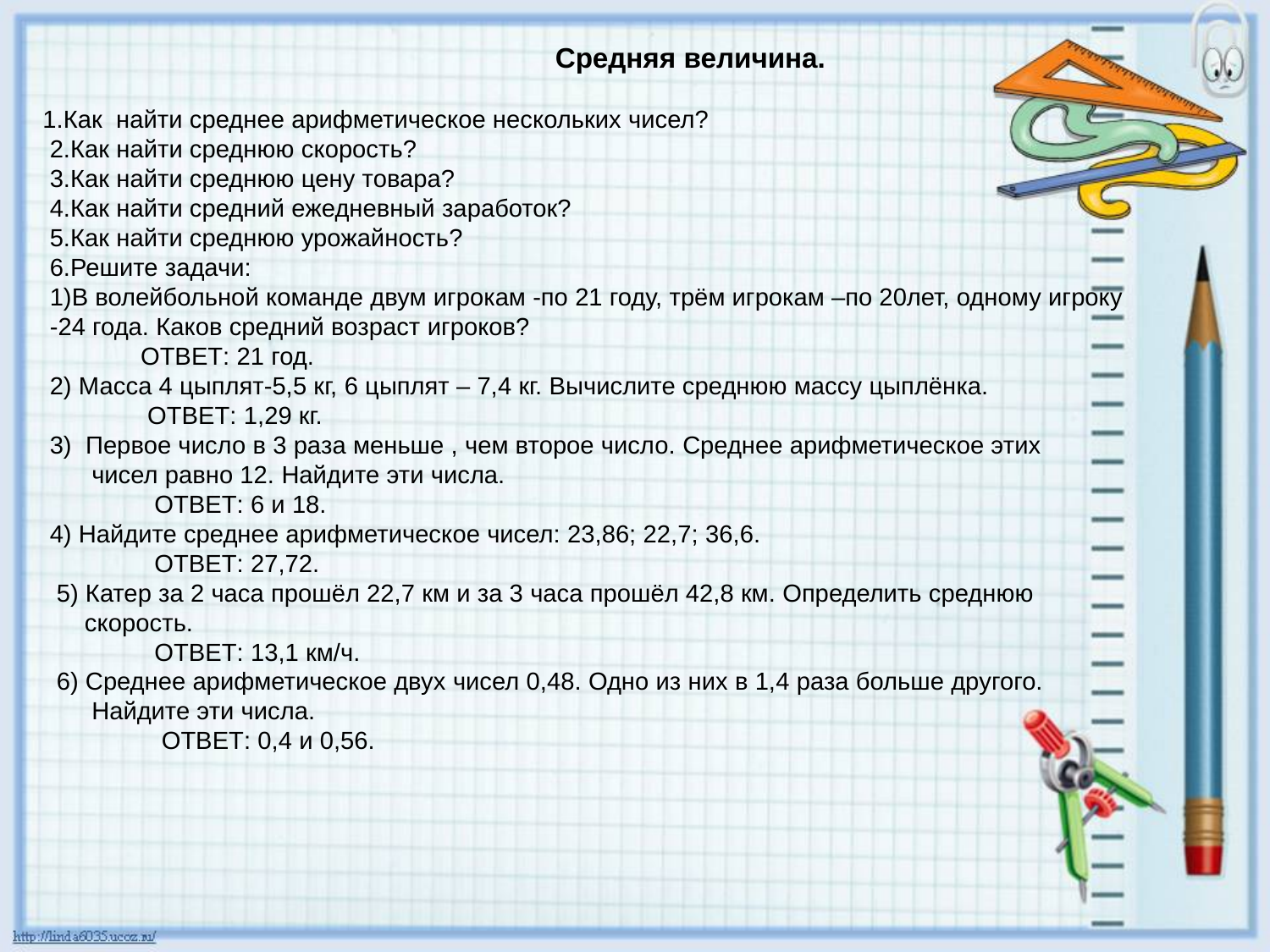

Средняя величина.

    1.Как  найти среднее арифметическое нескольких чисел?
     2.Как найти среднюю скорость?
     3.Как найти среднюю цену товара?
     4.Как найти средний ежедневный заработок?
     5.Как найти среднюю урожайность?
     6.Решите задачи:
     1)В волейбольной команде двум игрокам -по 21 году, трём игрокам –по 20лет, одному игроку
     -24 года. Каков средний возраст игроков?
                  ОТВЕТ: 21 год.
     2) Масса 4 цыплят-5,5 кг, 6 цыплят – 7,4 кг. Вычислите среднюю массу цыплёнка.
                   ОТВЕТ: 1,29 кг.
     3)  Первое число в 3 раза меньше , чем второе число. Среднее арифметическое этих
           чисел равно 12. Найдите эти числа.
                    ОТВЕТ: 6 и 18.
     4) Найдите среднее арифметическое чисел: 23,86; 22,7; 36,6.
                    ОТВЕТ: 27,72.
      5) Катер за 2 часа прошёл 22,7 км и за 3 часа прошёл 42,8 км. Определить среднюю
          скорость.
                    ОТВЕТ: 13,1 км/ч.
      6) Среднее арифметическое двух чисел 0,48. Одно из них в 1,4 раза больше другого.
           Найдите эти числа.
                     ОТВЕТ: 0,4 и 0,56.